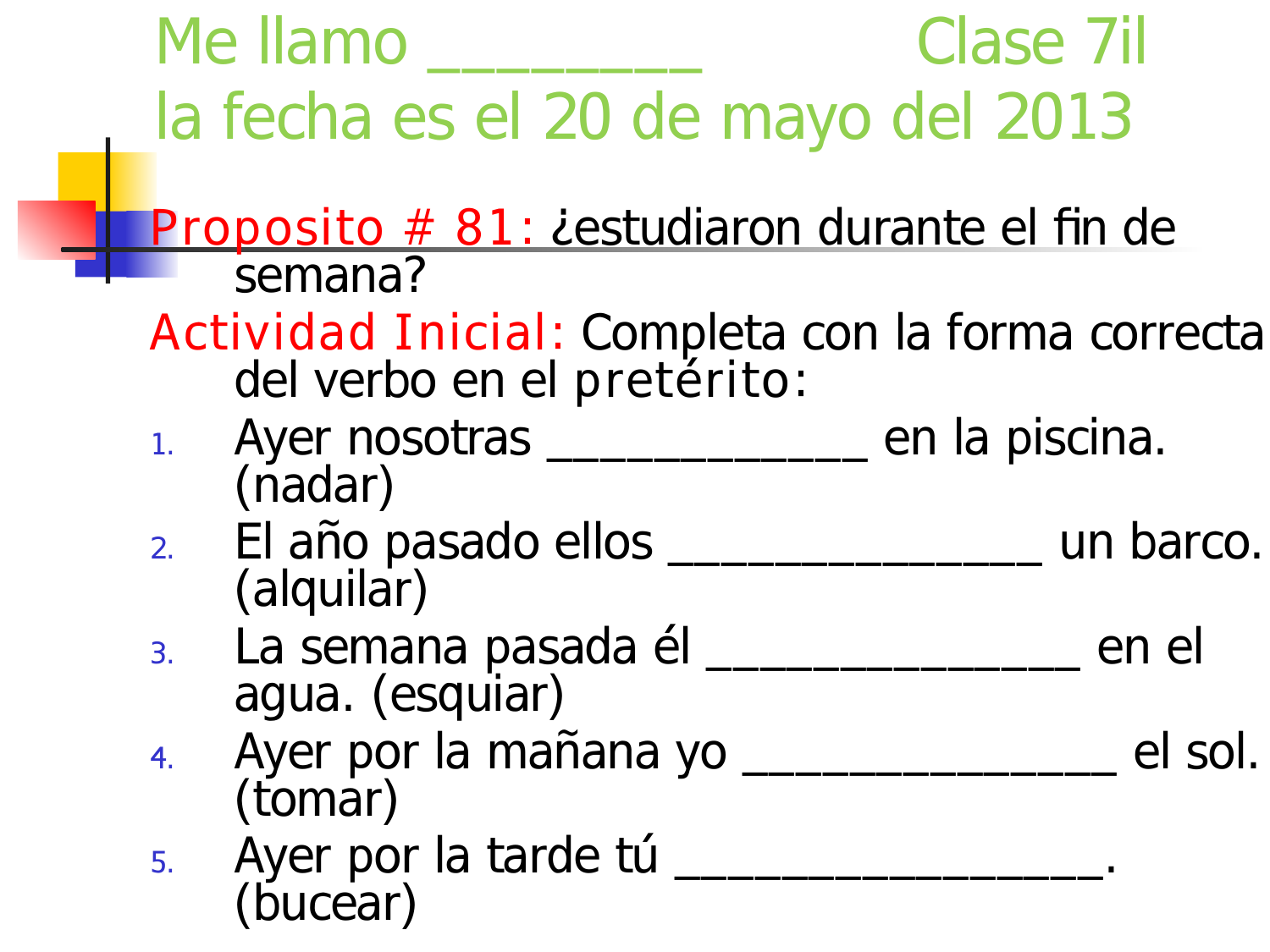

# Me llamo ________	 	Clase 7il la fecha es el 20 de mayo del 2013
Proposito # 81: ¿estudiaron durante el fin de semana?
Actividad Inicial: Completa con la forma correcta del verbo en el pretérito:
Ayer nosotras ____________ en la piscina. (nadar)
El año pasado ellos ______________ un barco. (alquilar)
La semana pasada él ______________ en el agua. (esquiar)
Ayer por la mañana yo ______________ el sol. (tomar)
Ayer por la tarde tú ________________. (bucear)